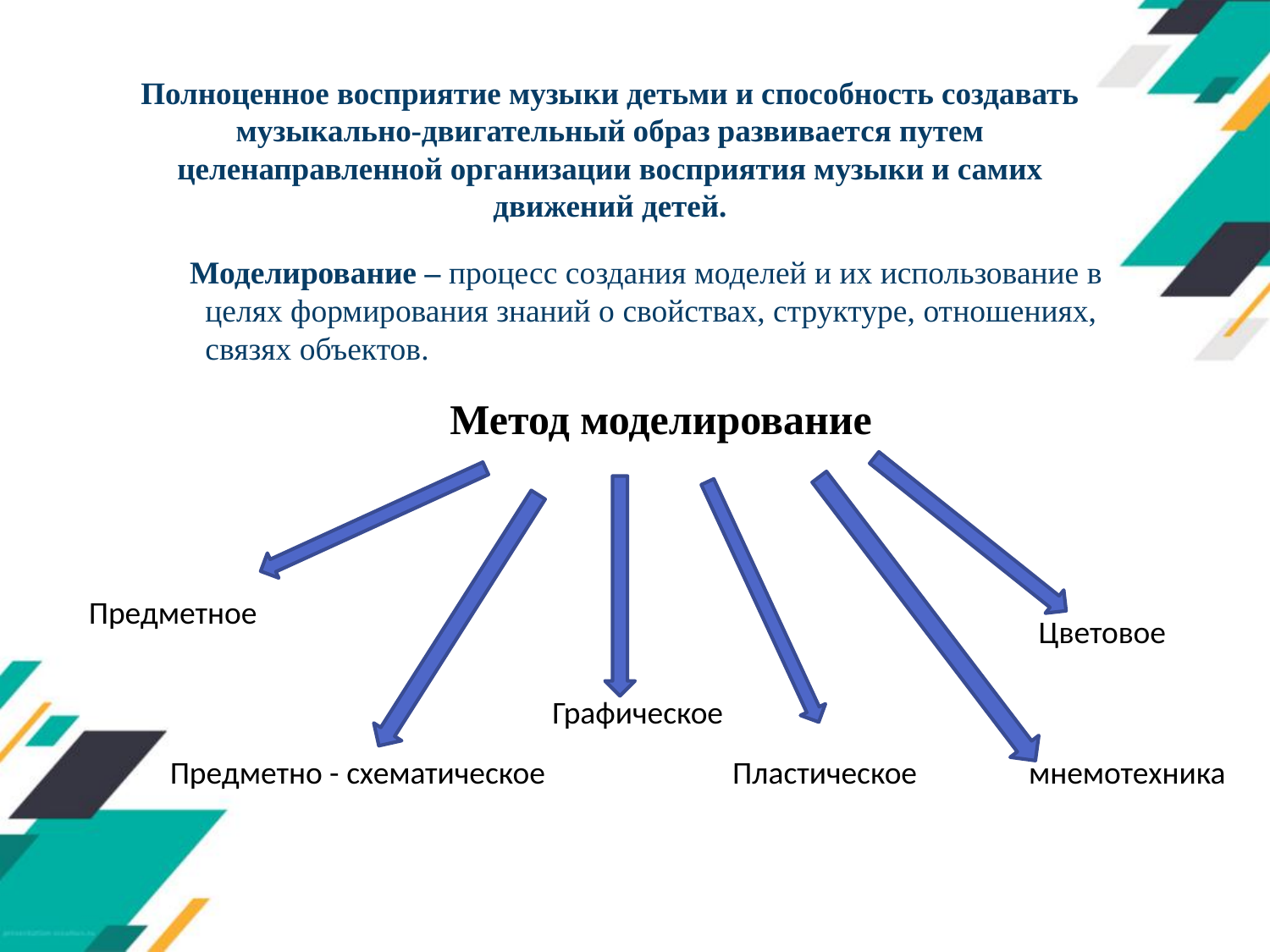

# Полноценное восприятие музыки детьми и способность создавать музыкально-двигательный образ развивается путем целенаправленной организации восприятия музыки и самих движений детей.
    Моделирование – процесс создания моделей и их использование в целях формирования знаний о свойствах, структуре, отношениях, связях объектов.

Метод моделирование

Предметное
Цветовое
Графическое
Предметно - схематическое
Пластическое
мнемотехника